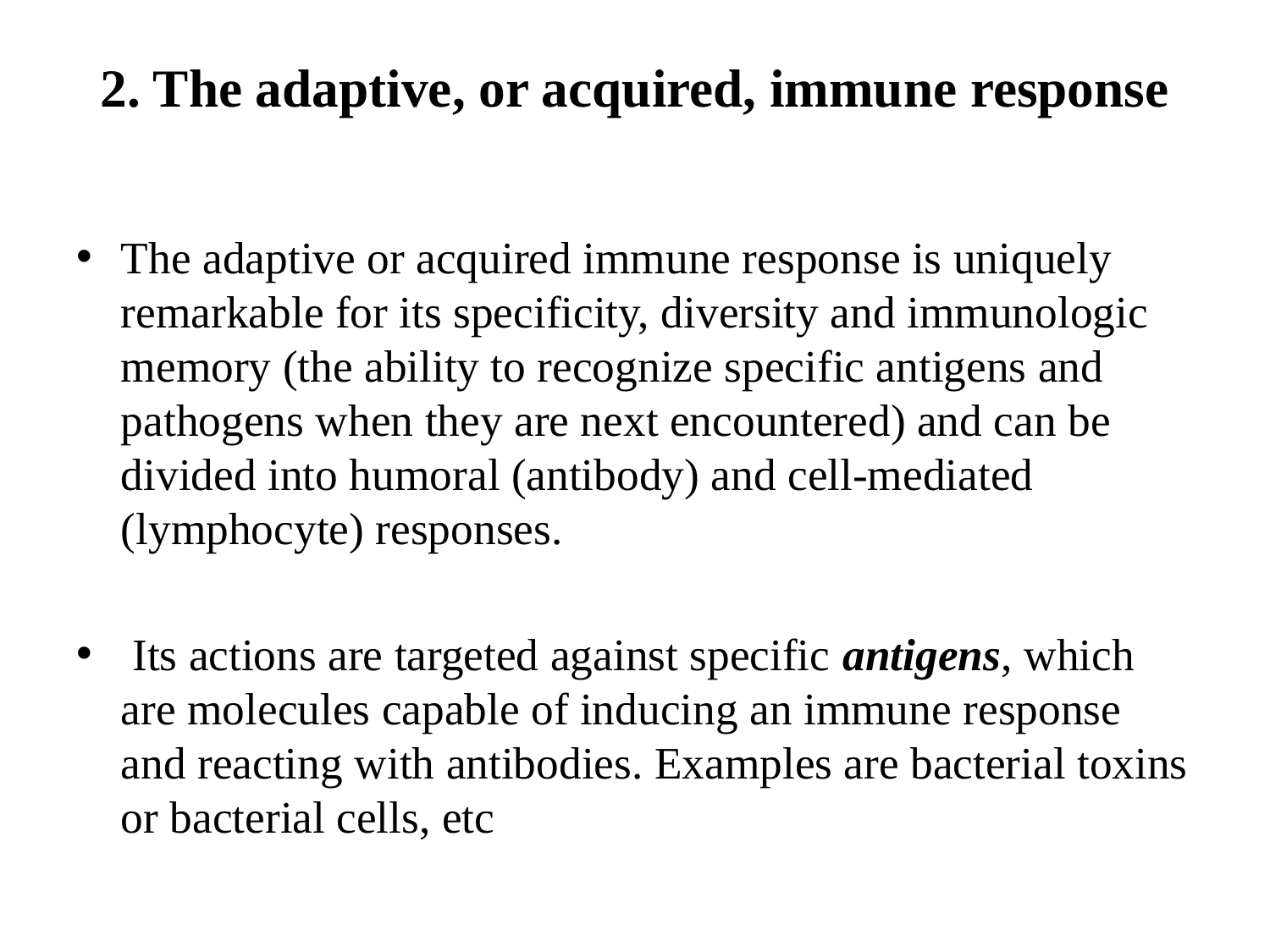

# 2. The adaptive, or acquired, immune response
The adaptive or acquired immune response is uniquely remarkable for its specificity, diversity and immunologic memory (the ability to recognize specific antigens and pathogens when they are next encountered) and can be divided into humoral (antibody) and cell-mediated (lymphocyte) responses.

 Its actions are targeted against specific antigens, which are molecules capable of inducing an immune response and reacting with antibodies. Examples are bacterial toxins or bacterial cells, etc